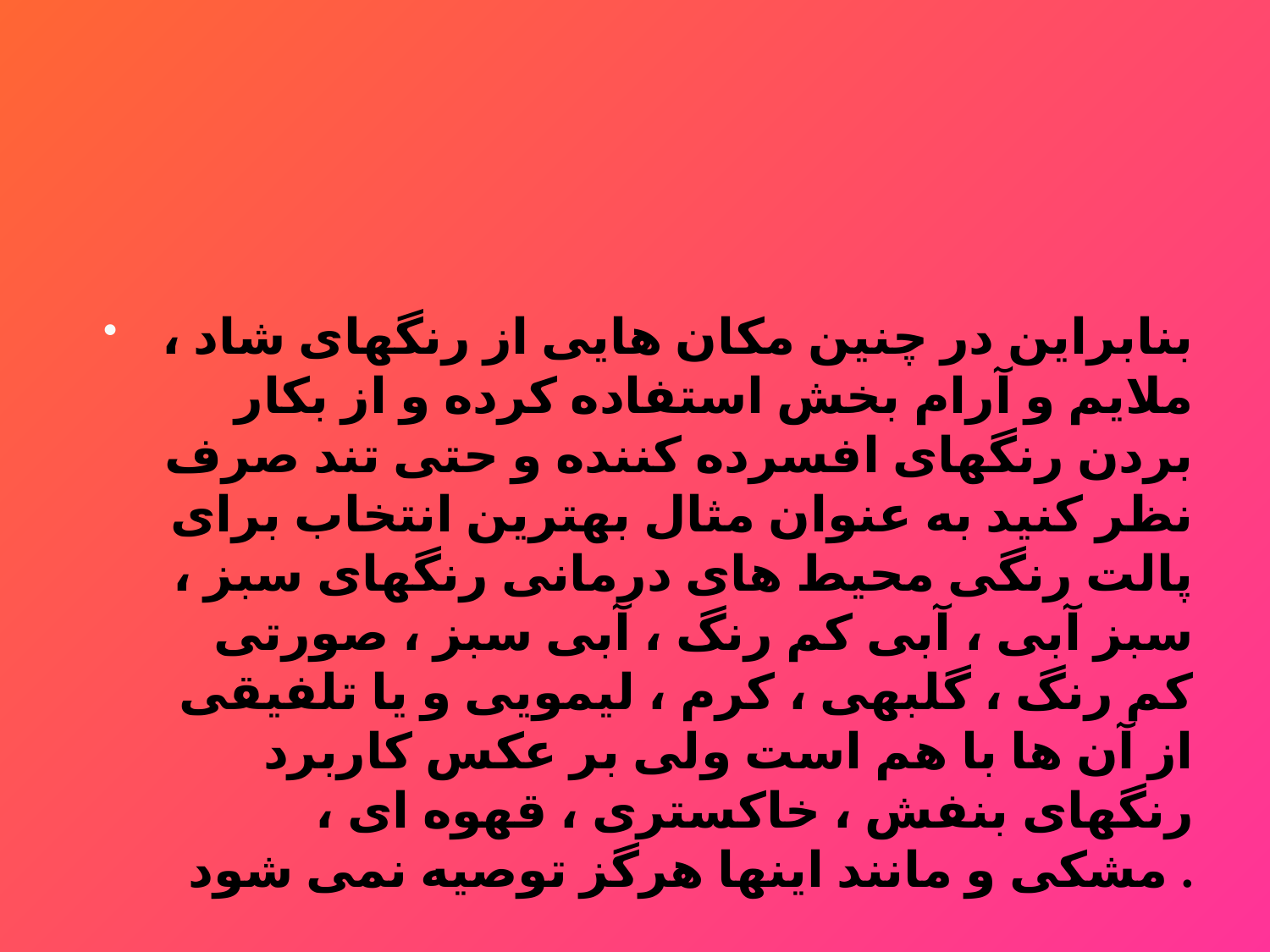

#
بنابراین در چنین مکان هایی از رنگهای شاد ، ملایم و آرام بخش استفاده کرده و از بکار بردن رنگهای افسرده کننده و حتی تند صرف نظر کنید به عنوان مثال بهترین انتخاب برای پالت رنگی محیط های درمانی رنگهای سبز ، سبز آبی ، آبی کم رنگ ، آبی سبز ، صورتی کم رنگ ، گلبهی ، کرم ، لیمویی و یا تلفیقی از آن ها با هم است ولی بر عکس کاربرد رنگهای بنفش ، خاکستری ، قهوه ای ، مشکی و مانند اینها هرگز توصیه نمی شود .